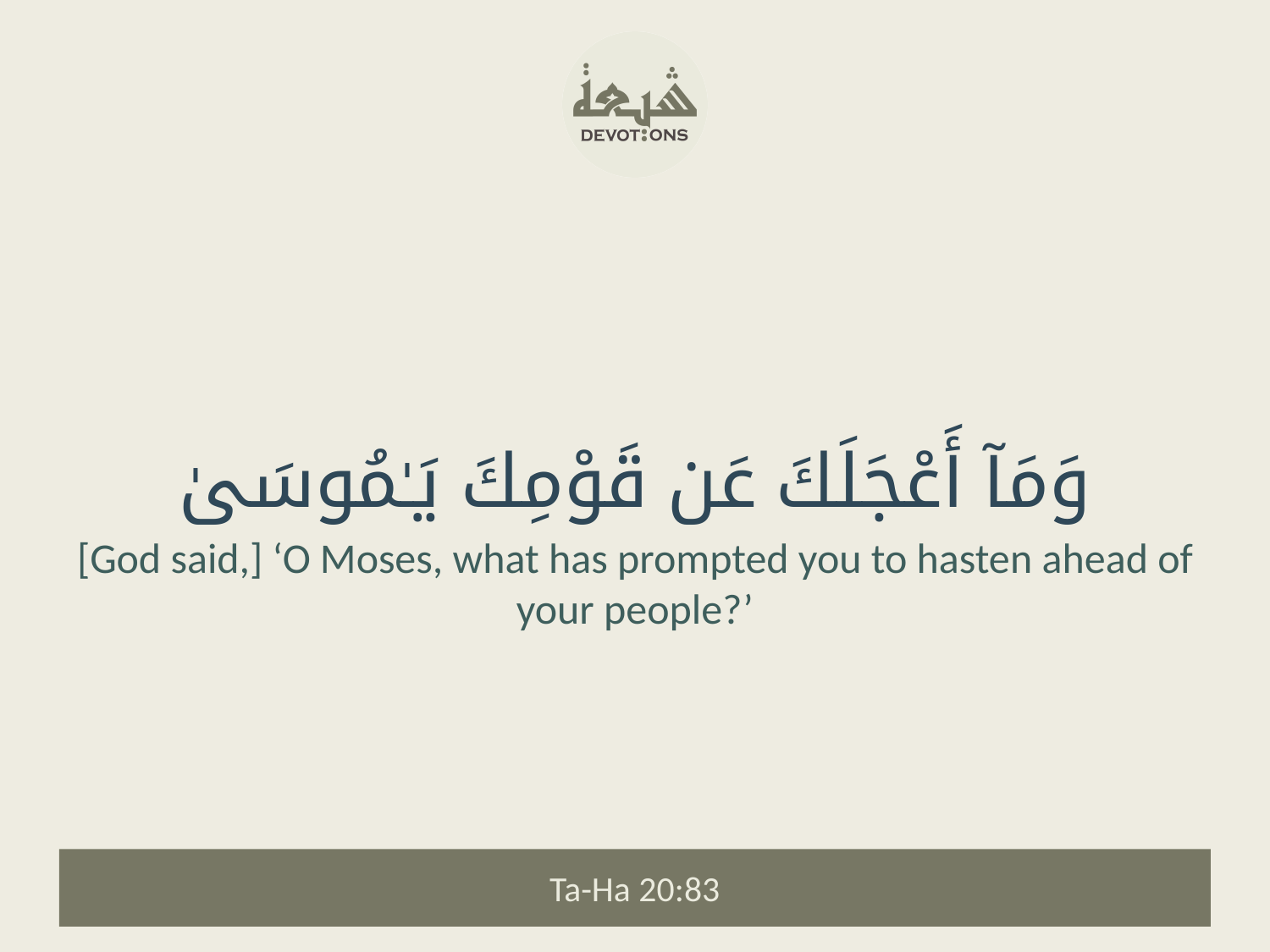

وَمَآ أَعْجَلَكَ عَن قَوْمِكَ يَـٰمُوسَىٰ
[God said,] ‘O Moses, what has prompted you to hasten ahead of your people?’
Ta-Ha 20:83